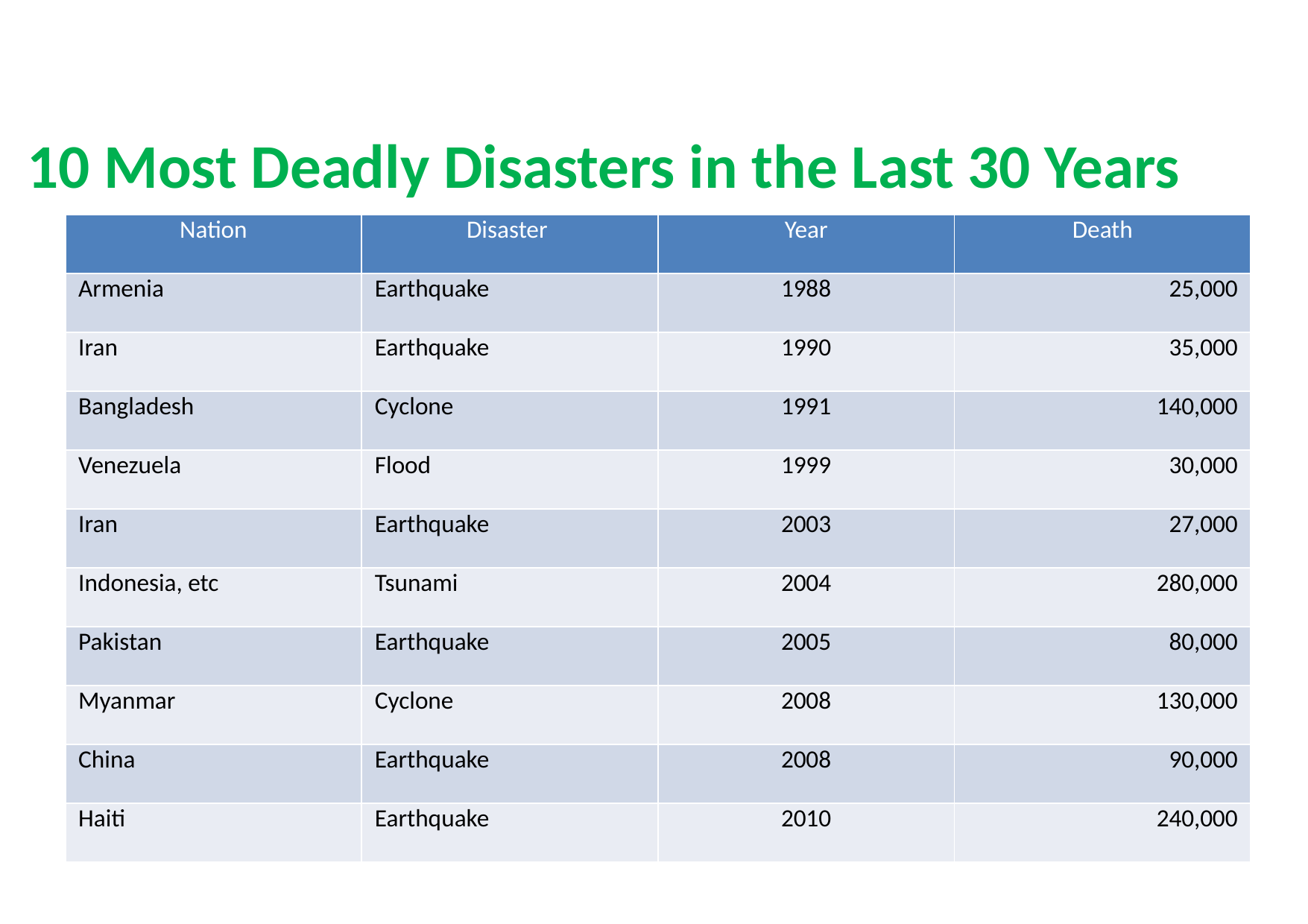

10 Most Deadly Disasters in the Last 30 Years

| Nation | Disaster | Year | Death |
| --- | --- | --- | --- |
| Armenia | Earthquake | 1988 | 25,000 |
| Iran | Earthquake | 1990 | 35,000 |
| Bangladesh | Cyclone | 1991 | 140,000 |
| Venezuela | Flood | 1999 | 30,000 |
| Iran | Earthquake | 2003 | 27,000 |
| Indonesia, etc | Tsunami | 2004 | 280,000 |
| Pakistan | Earthquake | 2005 | 80,000 |
| Myanmar | Cyclone | 2008 | 130,000 |
| China | Earthquake | 2008 | 90,000 |
| Haiti | Earthquake | 2010 | 240,000 |